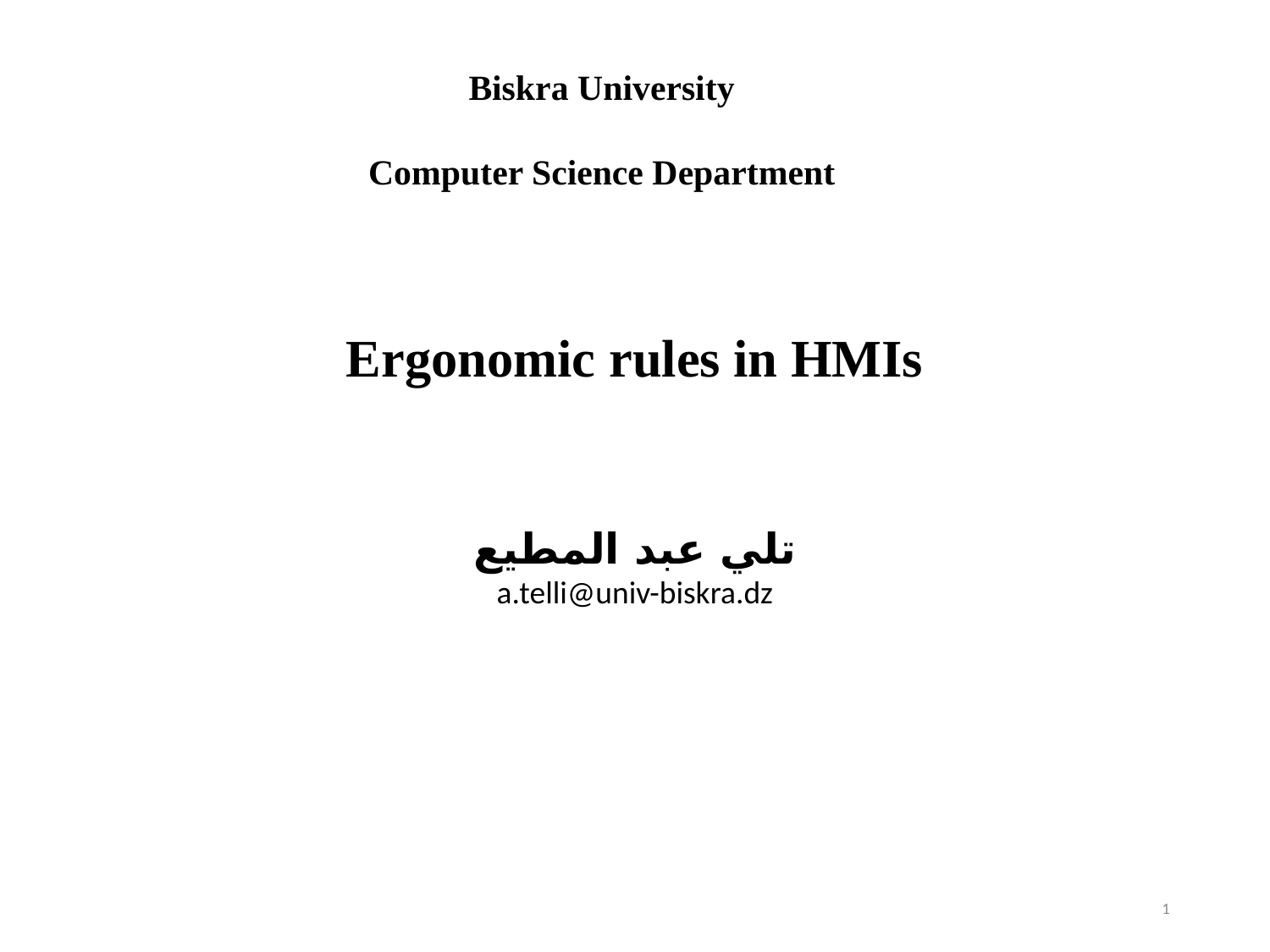

Biskra University
Computer Science Department

# Ergonomic rules in HMIs
تلي عبد المطيع
a.telli@univ-biskra.dz

1